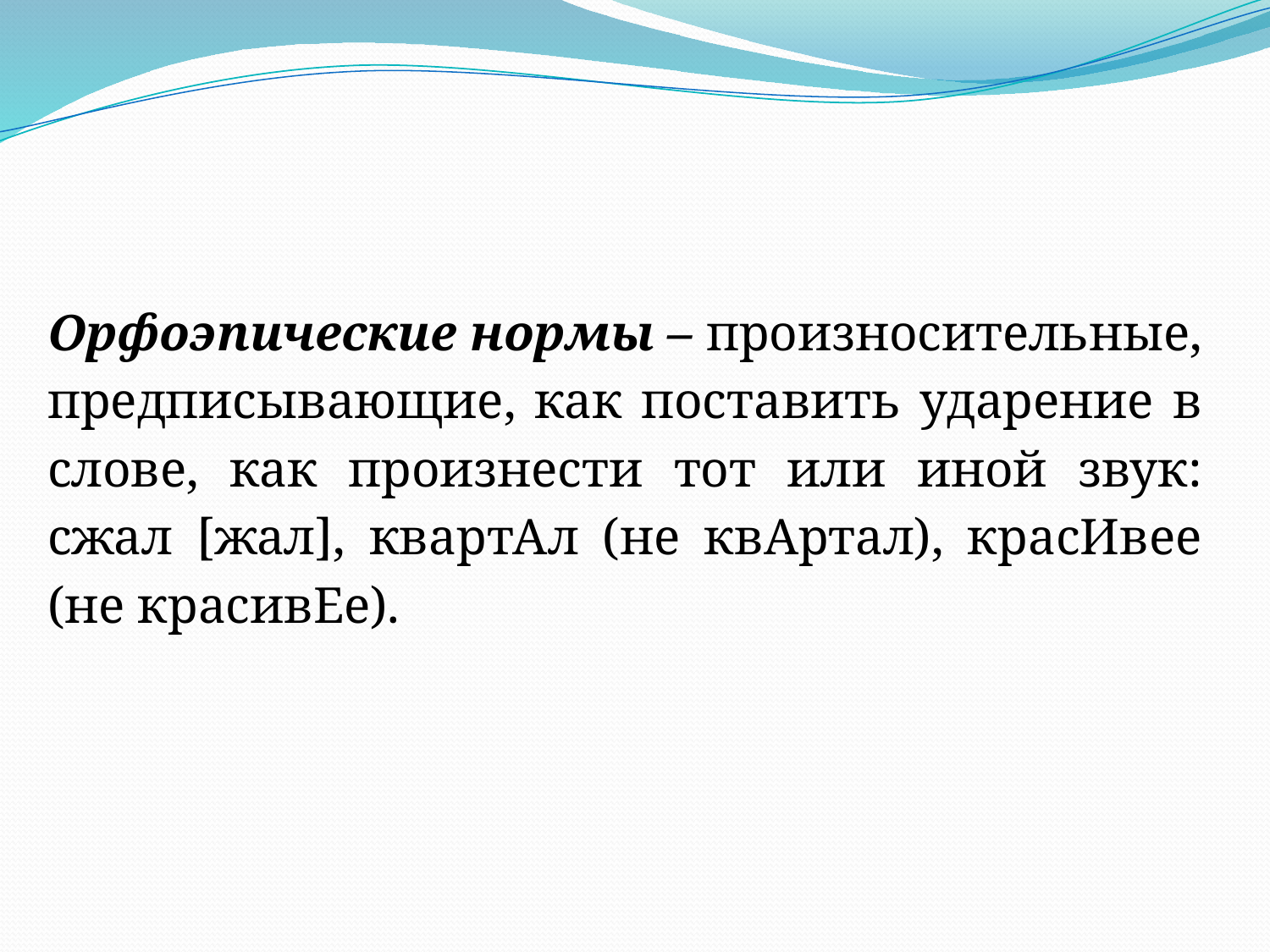

Орфоэпические нормы – произносительные, предписывающие, как поставить ударение в слове, как произнести тот или иной звук: сжал [жал], квартАл (не квАртал), красИвее (не красивЕе).